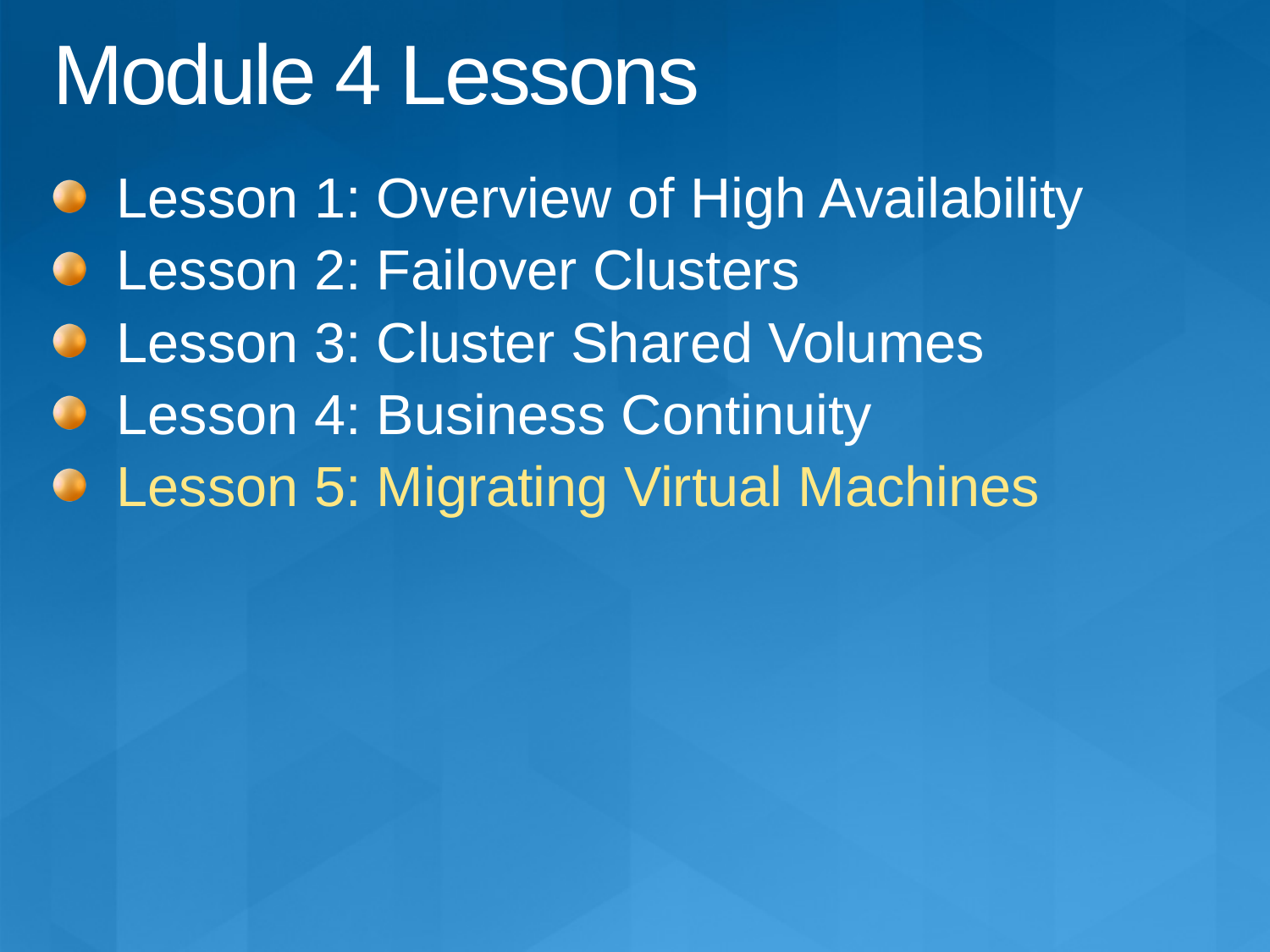

# Module 4 Lessons
Lesson 1: Overview of High Availability
Lesson 2: Failover Clusters
Lesson 3: Cluster Shared Volumes
Lesson 4: Business Continuity
Lesson 5: Migrating Virtual Machines